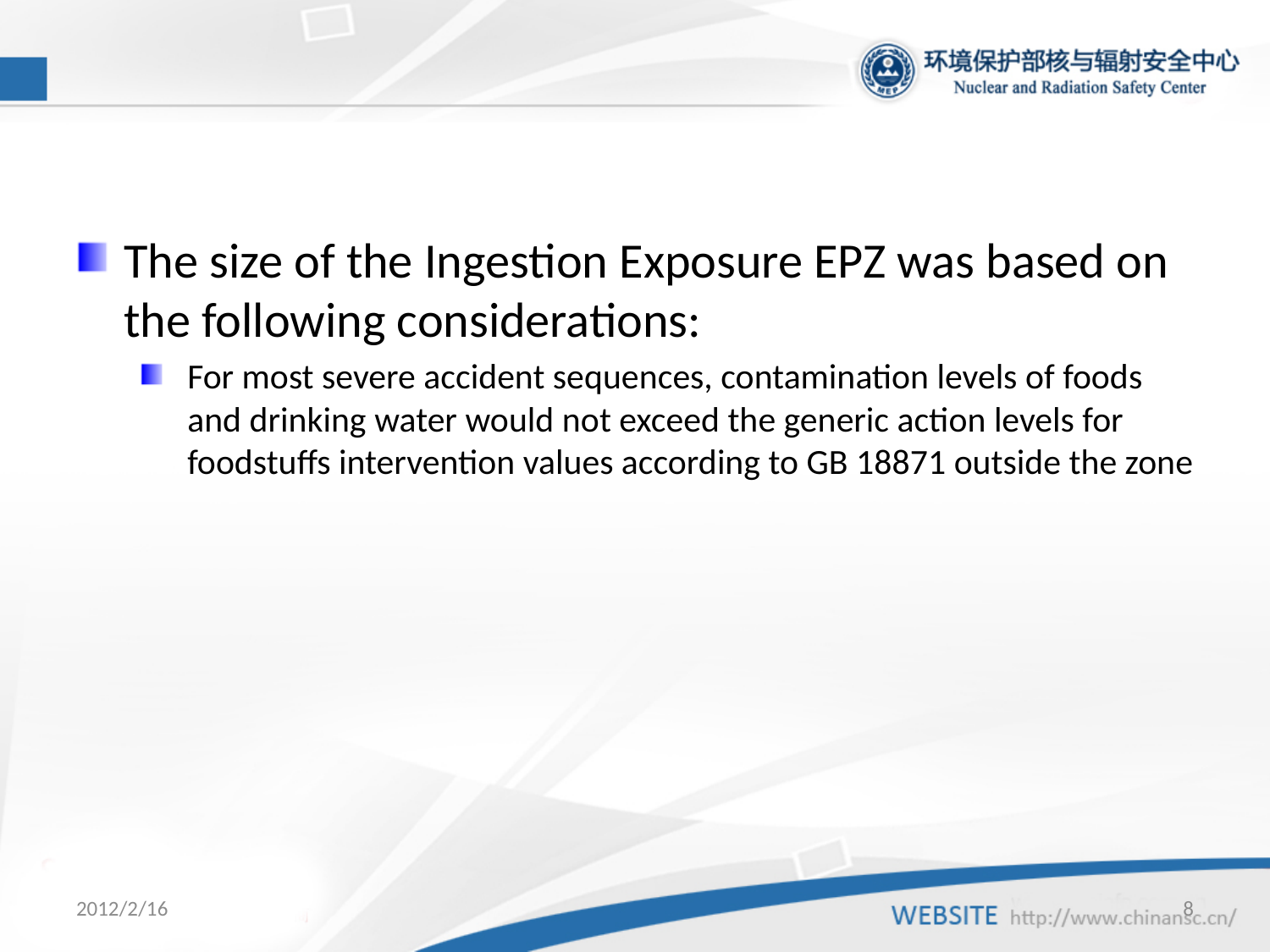

#
The size of the Ingestion Exposure EPZ was based on the following considerations:
For most severe accident sequences, contamination levels of foods and drinking water would not exceed the generic action levels for foodstuffs intervention values according to GB 18871 outside the zone

2012/2/16
8